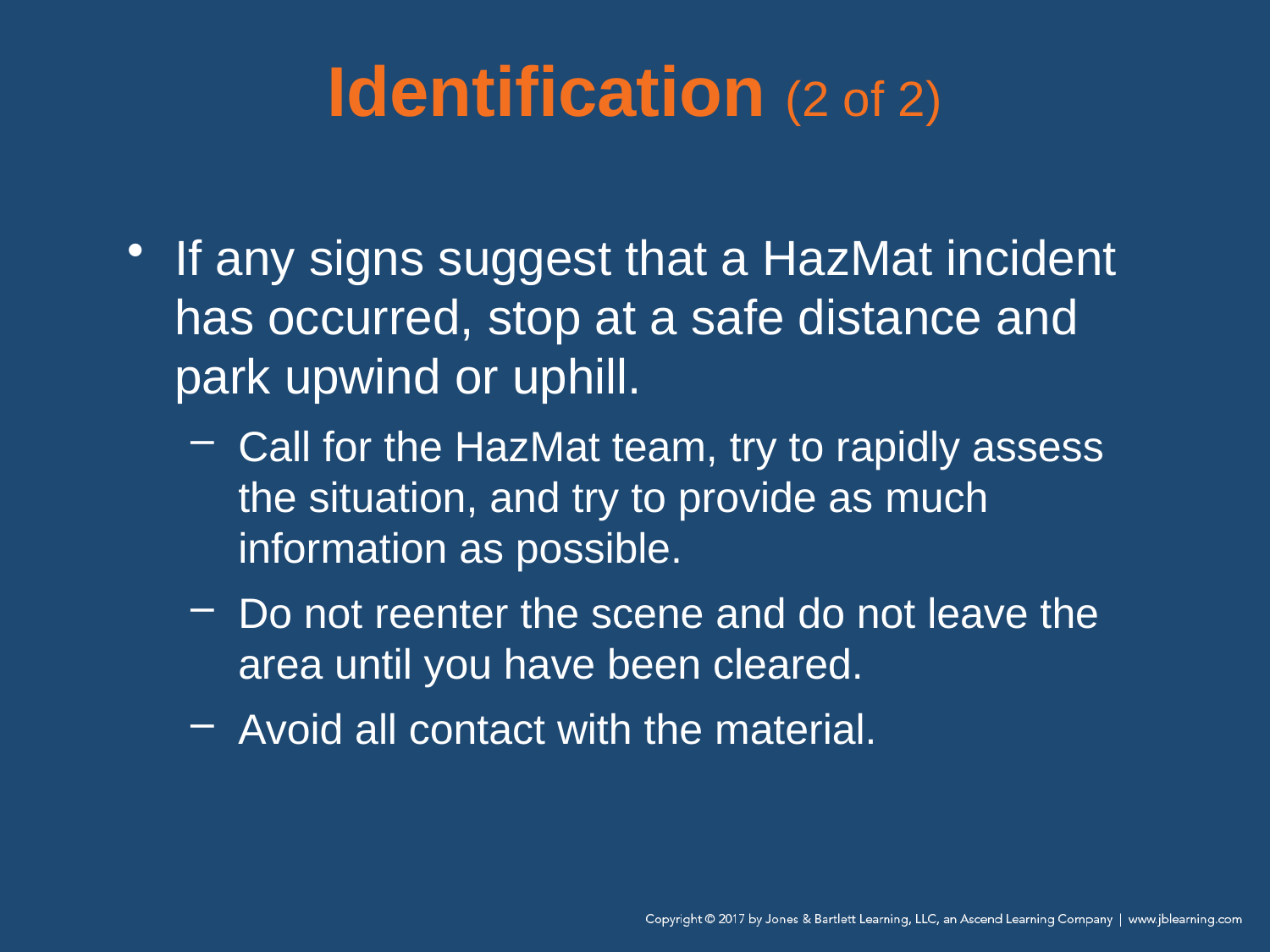

# Identification (2 of 2)
If any signs suggest that a HazMat incident has occurred, stop at a safe distance and park upwind or uphill.
Call for the HazMat team, try to rapidly assess the situation, and try to provide as much information as possible.
Do not reenter the scene and do not leave the area until you have been cleared.
Avoid all contact with the material.